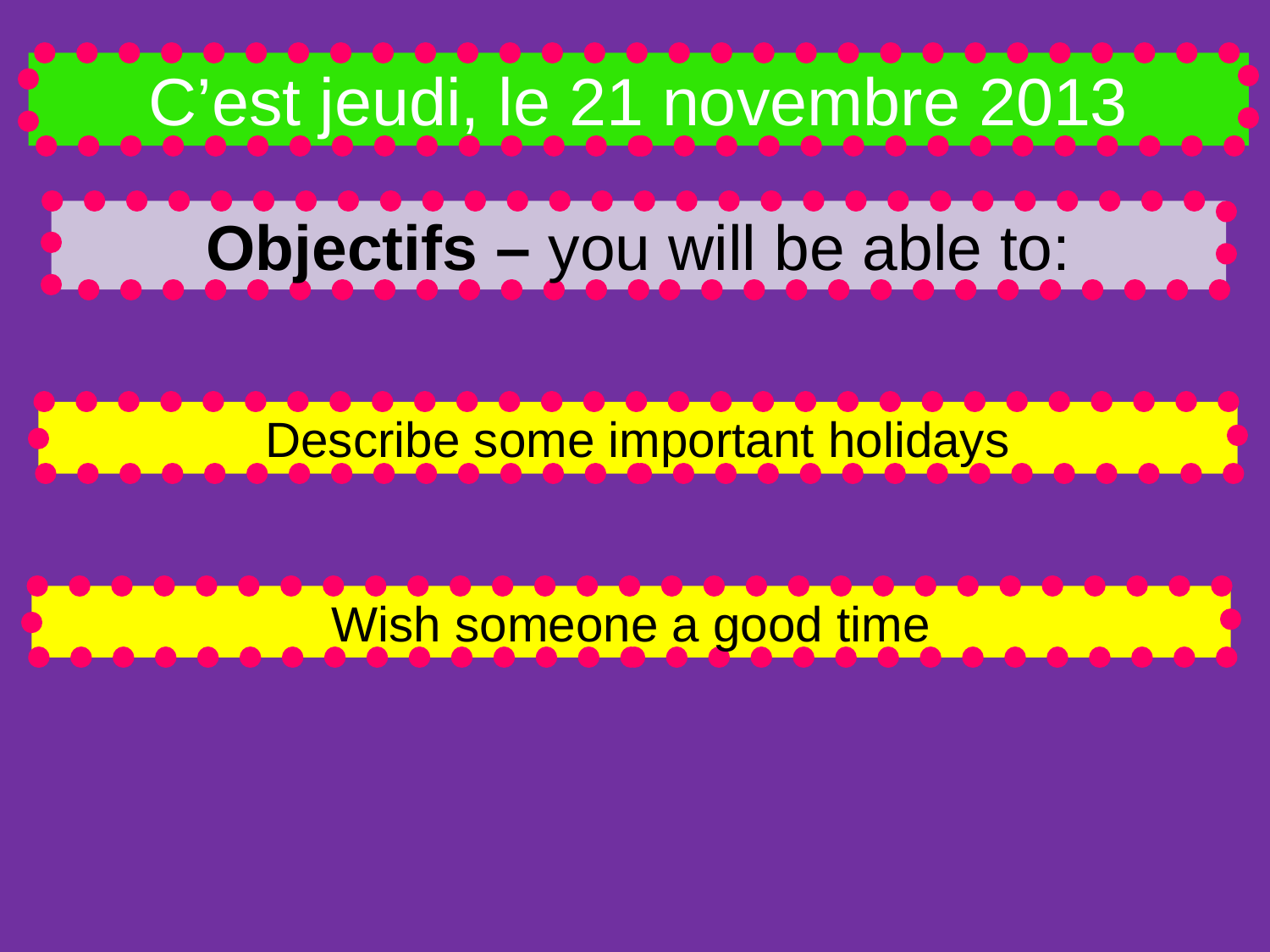

C’est jeudi, le 21 novembre 2013
Objectifs – you will be able to:
Describe some important holidays
Wish someone a good time